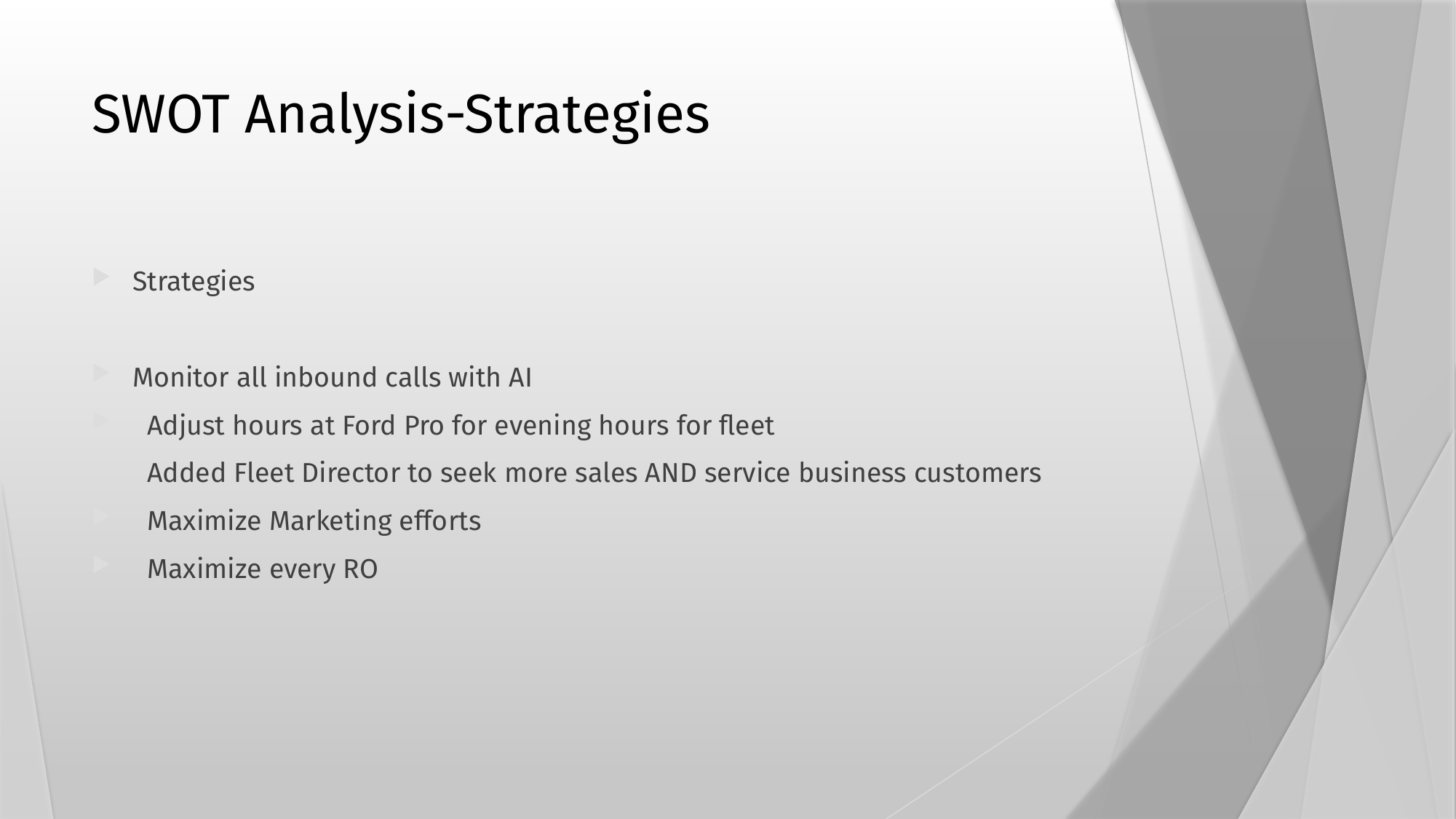

# SWOT Analysis-Strategies
Strategies

Monitor all inbound calls with AI
  Adjust hours at Ford Pro for evening hours for fleet
  Added Fleet Director to seek more sales AND service business customers
  Maximize Marketing efforts
  Maximize every RO